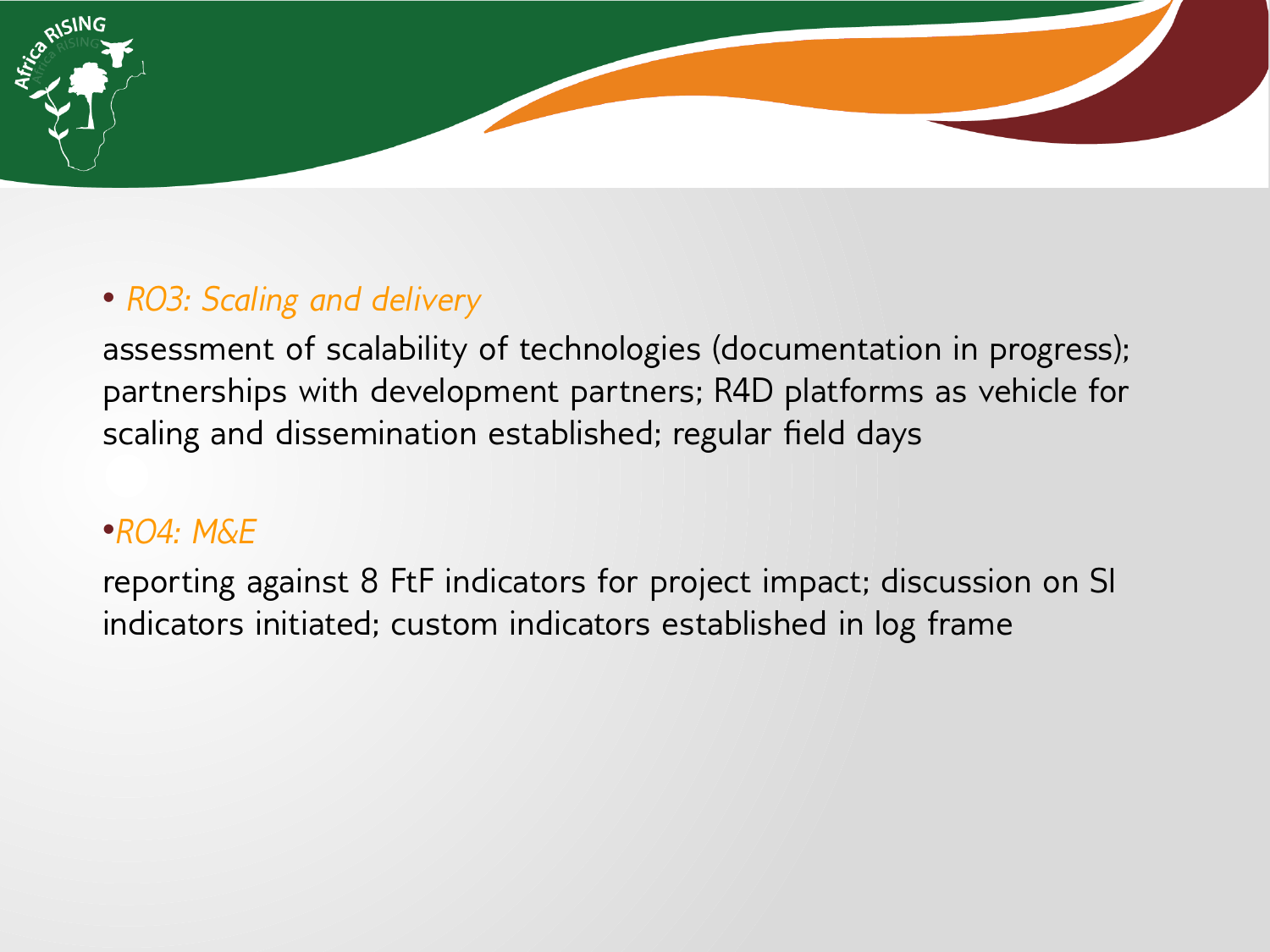

RO3: Scaling and delivery
assessment of scalability of technologies (documentation in progress); partnerships with development partners; R4D platforms as vehicle for scaling and dissemination established; regular field days

RO4: M&E
reporting against 8 FtF indicators for project impact; discussion on SI indicators initiated; custom indicators established in log frame